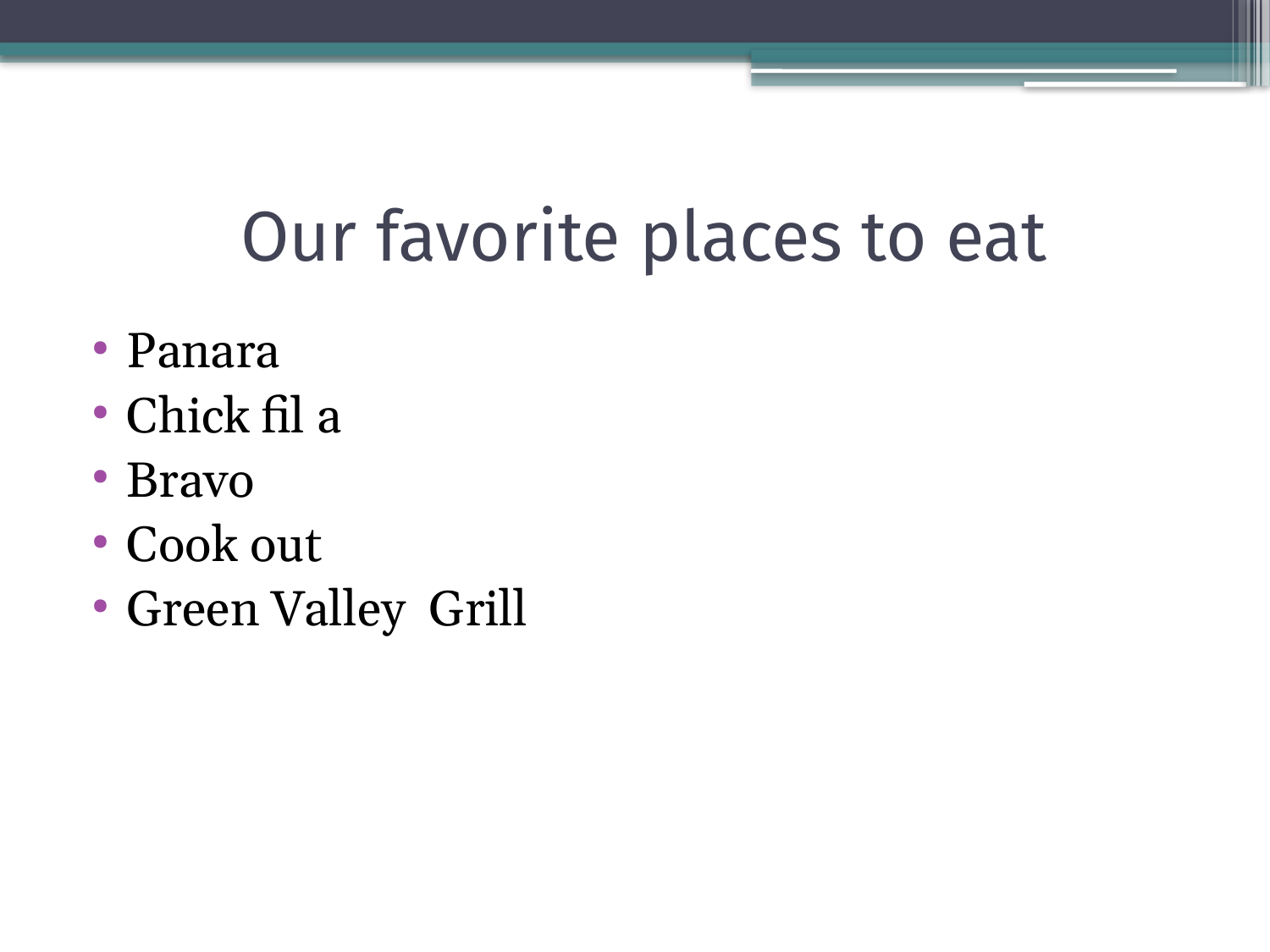

# Our favorite places to eat
Panara
Chick fil a
Bravo
Cook out
Green Valley  Grill